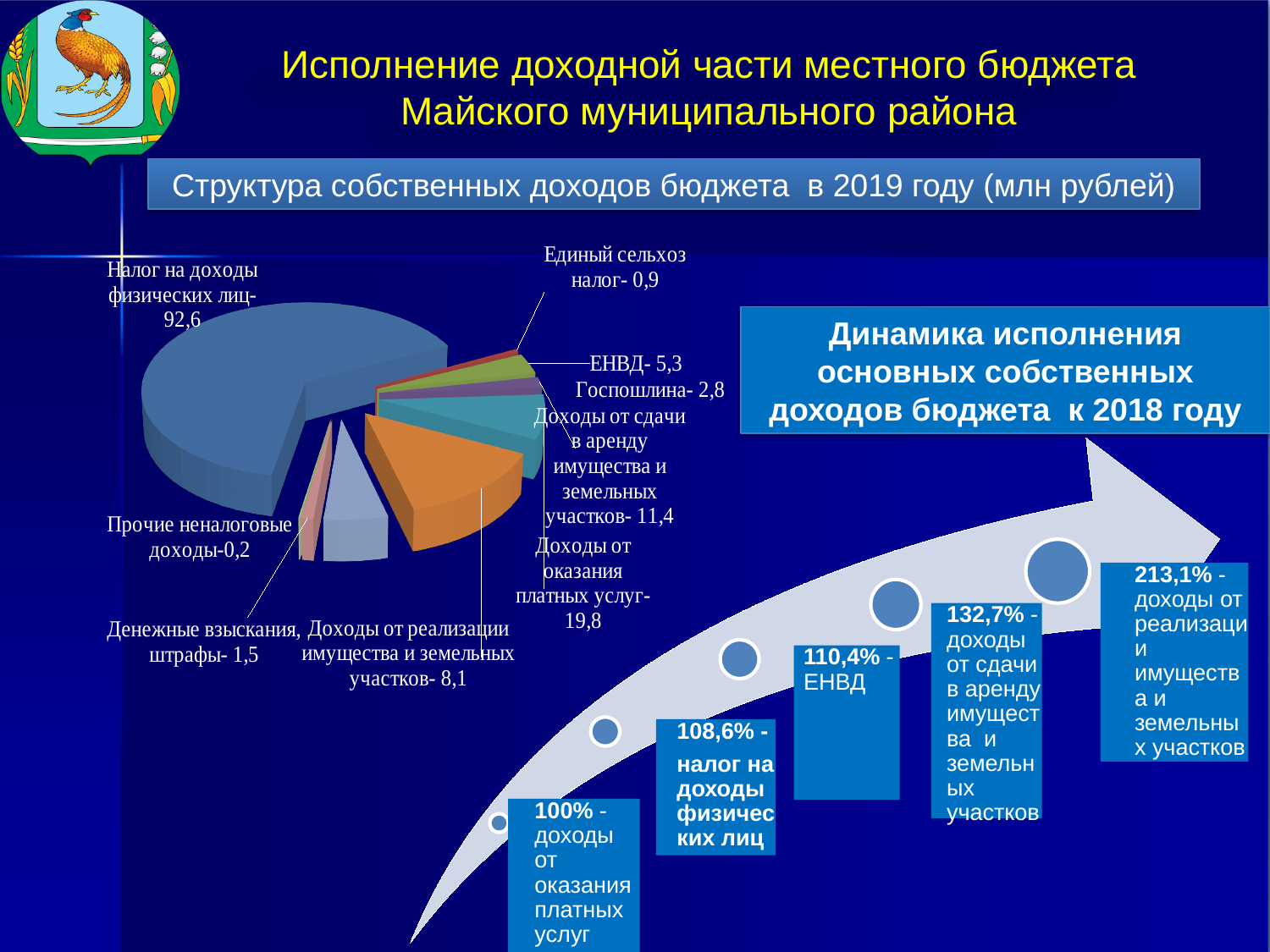

Исполнение доходной части местного бюджета Майского муниципального района

Структура собственных доходов бюджета  в 2019 году (млн рублей)

[unsupported chart]

Динамика исполнения
основных собственных доходов бюджета  к 2018 году
110,4% - ЕНВД
132,7% - доходы от сдачи в аренду имущества  и земельных участков
108,6% -
налог на доходы физических лиц
100% - доходы от оказания платных услуг
213,1% -доходы от реализации имущества и земельных участков